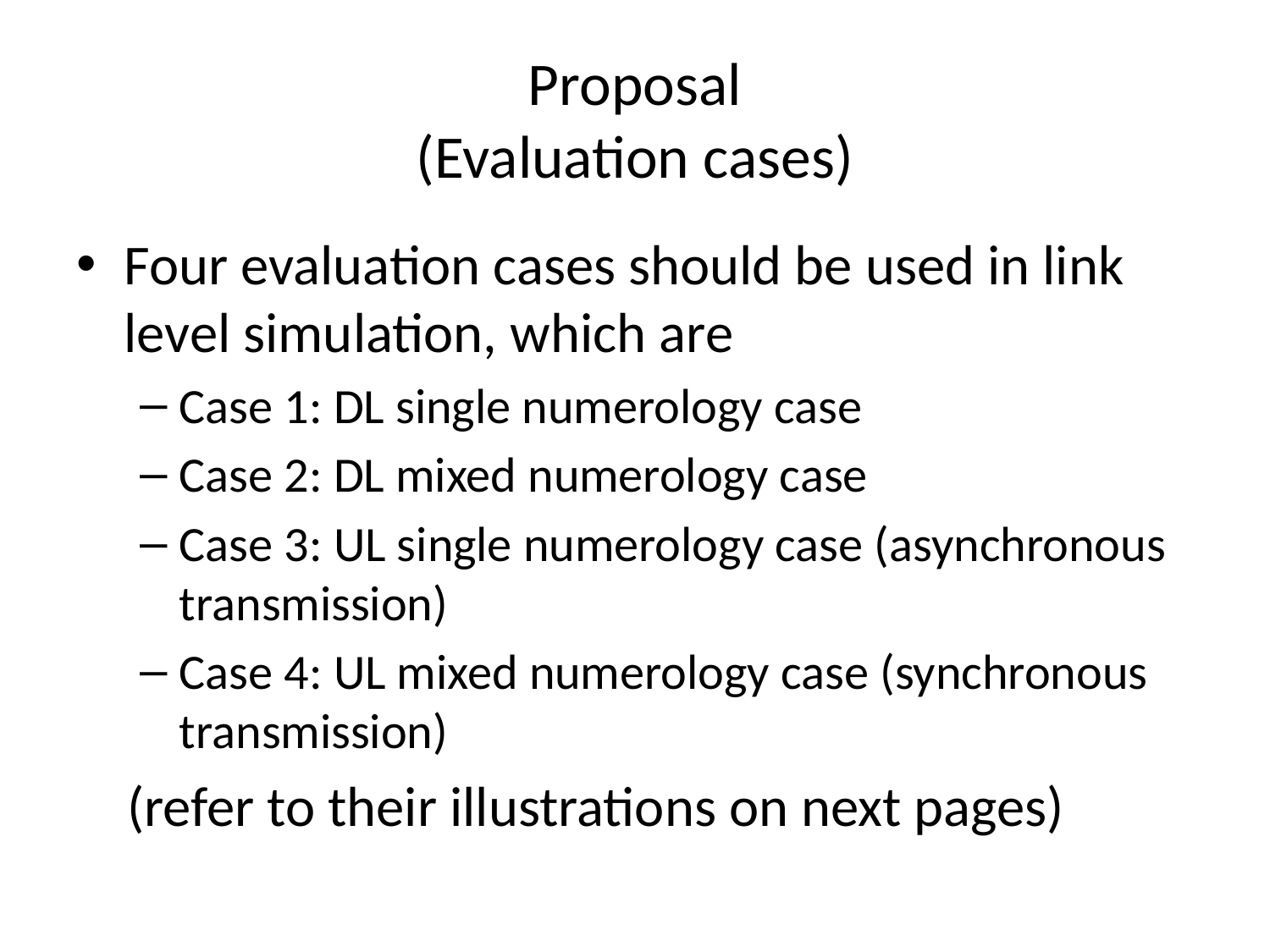

# Proposal (Evaluation cases)
Four evaluation cases should be used in link level simulation, which are
Case 1: DL single numerology case
Case 2: DL mixed numerology case
Case 3: UL single numerology case (asynchronous transmission)
Case 4: UL mixed numerology case (synchronous transmission)
    (refer to their illustrations on next pages)